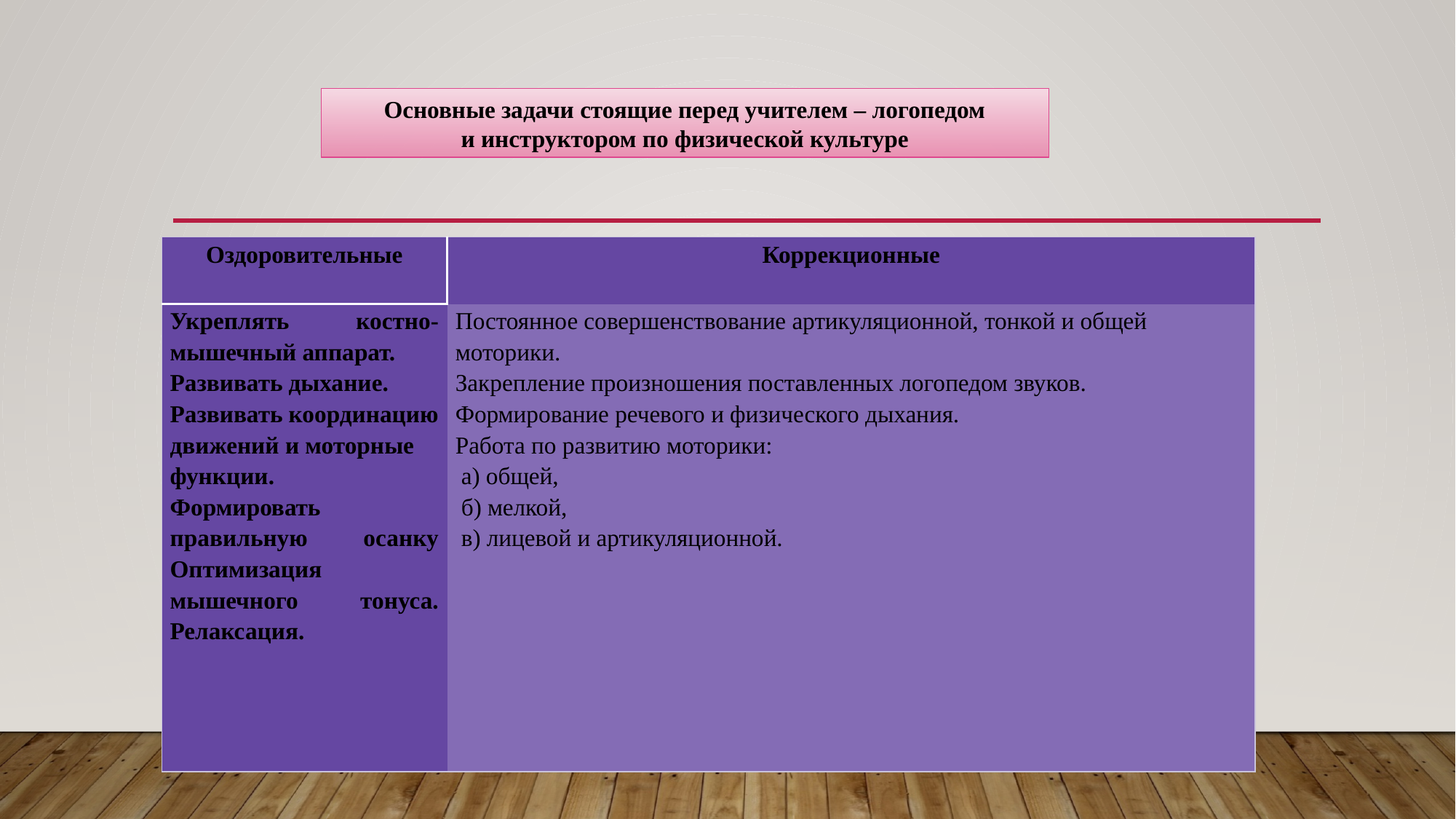

Основные задачи стоящие перед учителем – логопедом
и инструктором по физической культуре
| Оздоровительные | Коррекционные |
| --- | --- |
| Укреплять костно-мышечный аппарат. Развивать дыхание. Развивать координацию движений и моторные функции. Формировать правильную осанку Оптимизация мышечного тонуса. Релаксация. | Постоянное совершенствование артикуляционной, тонкой и общей моторики. Закрепление произношения поставленных логопедом звуков. Формирование речевого и физического дыхания. Работа по развитию моторики: а) общей, б) мелкой, в) лицевой и артикуляционной. |